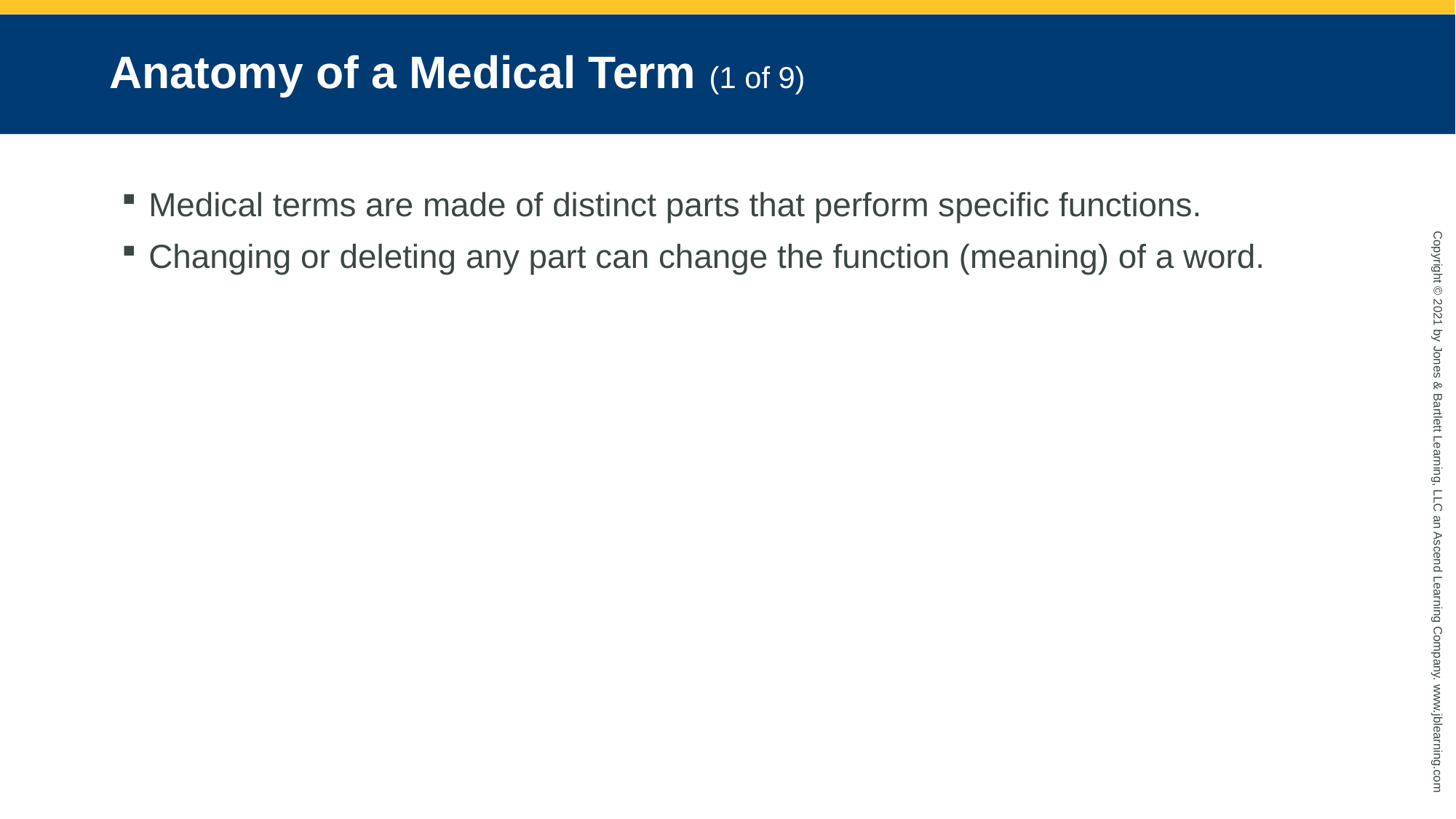

# Anatomy of a Medical Term (1 of 9)
Medical terms are made of distinct parts that perform specific functions.
Changing or deleting any part can change the function (meaning) of a word.